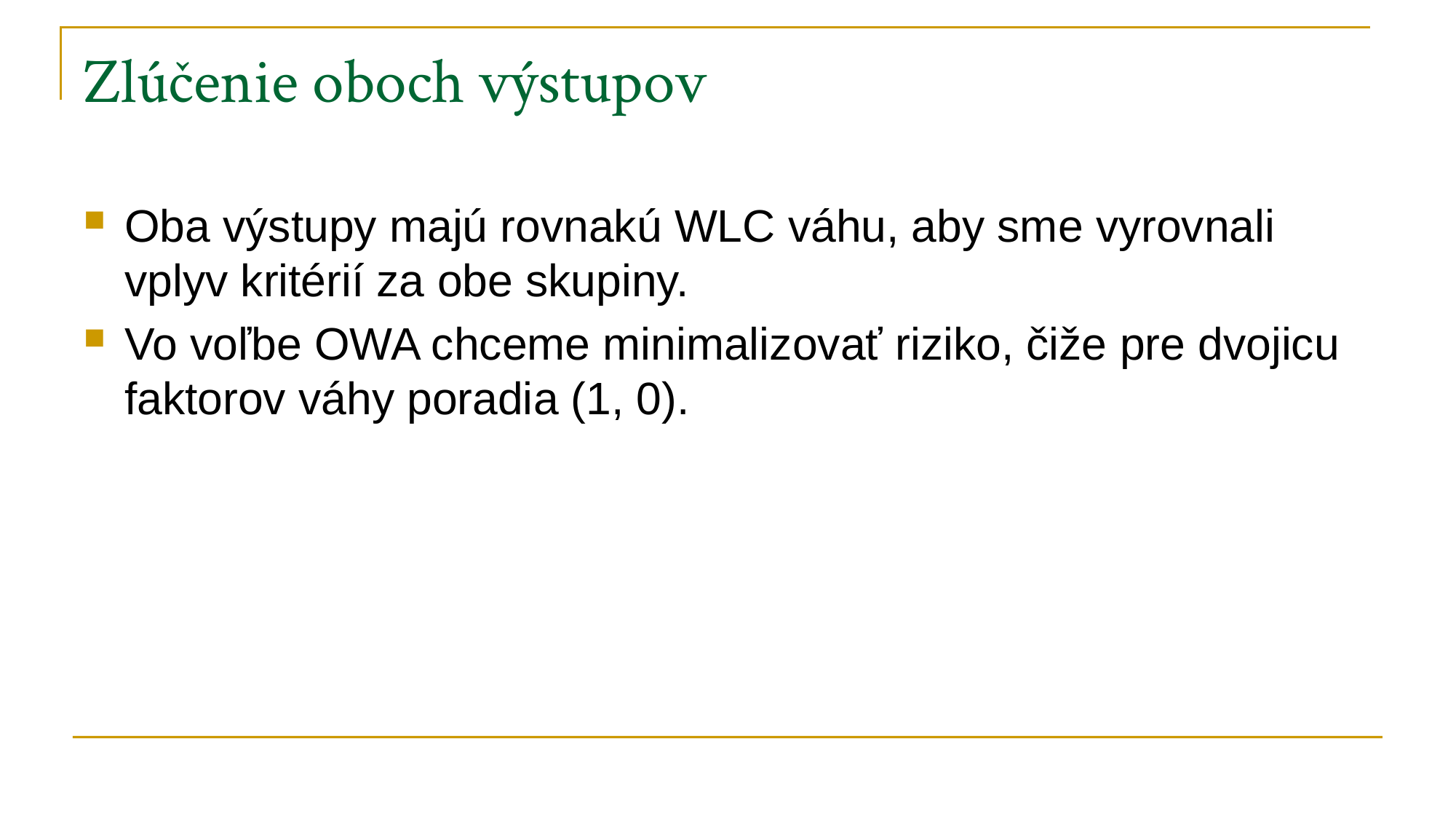

# Zlúčenie oboch výstupov
Oba výstupy majú rovnakú WLC váhu, aby sme vyrovnali vplyv kritérií za obe skupiny.
Vo voľbe OWA chceme minimalizovať riziko, čiže pre dvojicu faktorov váhy poradia (1, 0).